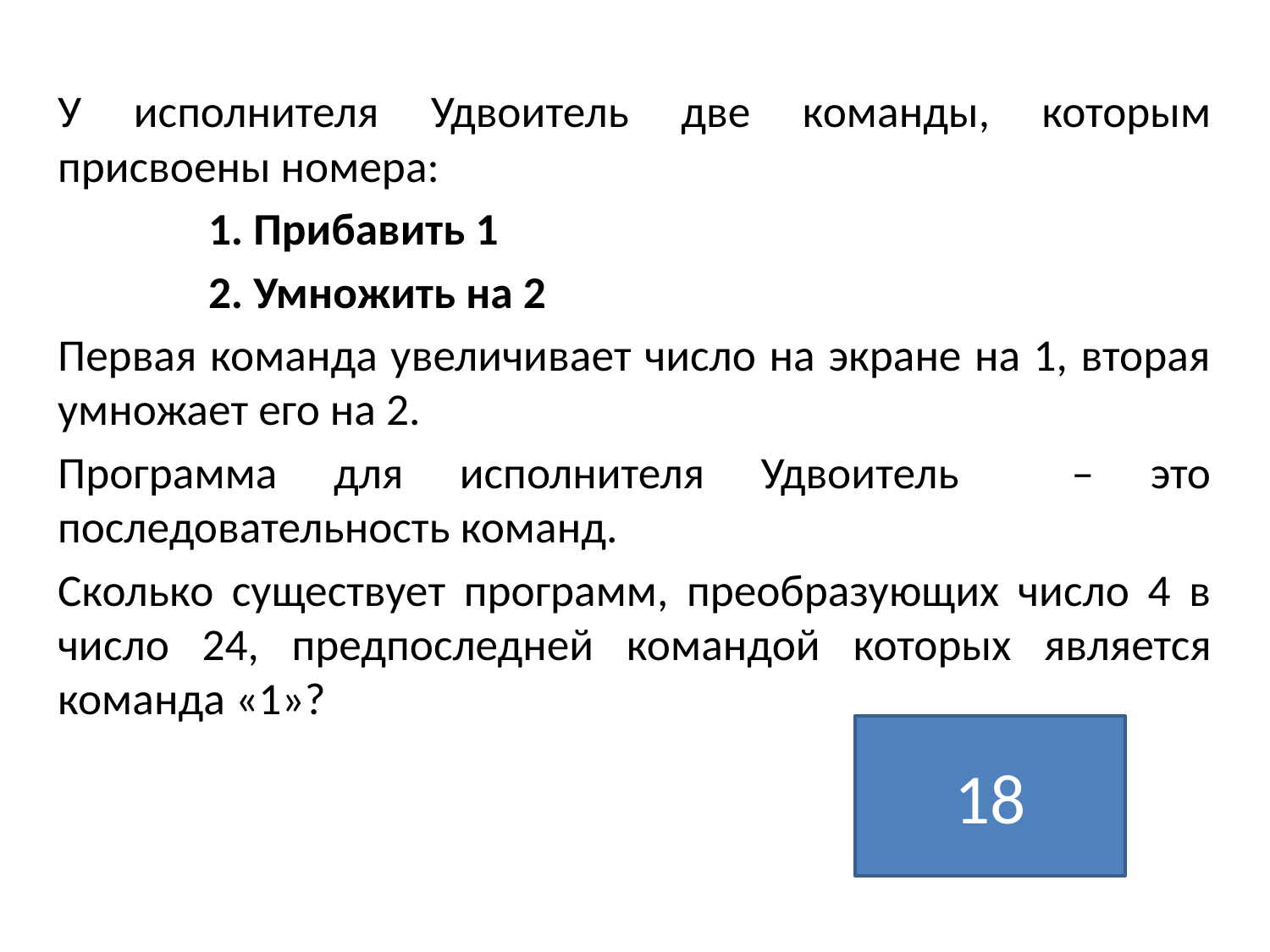

У исполнителя Удвоитель две команды, которым присвоены номера:
1. Прибавить 1
2. Умножить на 2
Первая команда увеличивает число на экране на 1, вторая умножает его на 2.
Программа для исполнителя Удвоитель  – это последовательность команд.
Сколько существует программ, преобразующих число 4 в число 24, предпоследней командой которых является команда «1»?
18